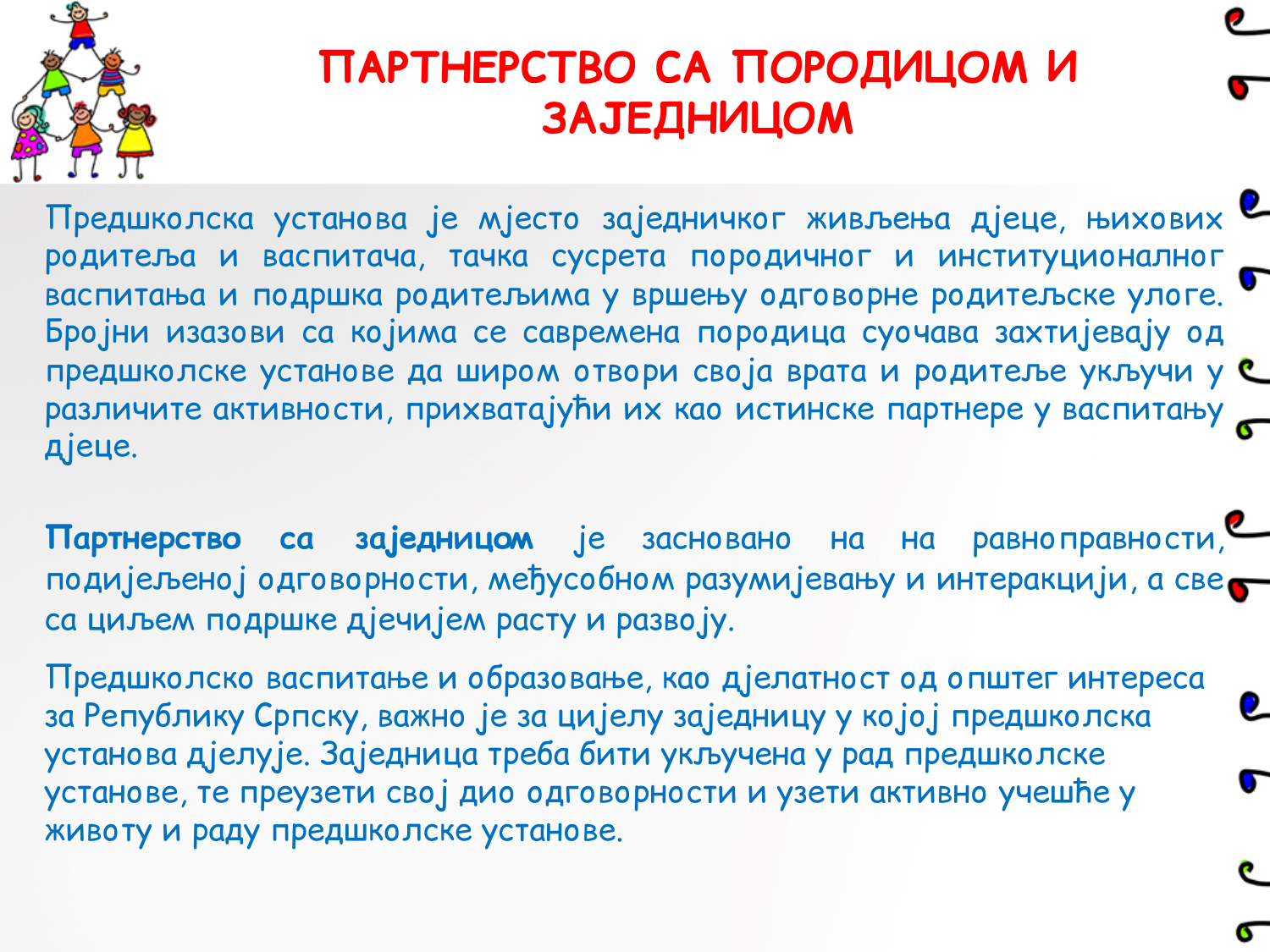

# ПАРТНЕРСТВО СА ПОРОДИЦОМ И ЗАЈЕДНИЦОМ
Предшколска установа je мјесто заједничког живљења дјеце, њихових родитеља и васпитача, тачка сусрета породичног и институционалног васпитања и подршка родитељима у вршењу одговорне родитељске улоге. Бројни изазови са којима се савремена породица суочава захтијевају од предшколске установе да широм отвори своја врата и родитеље укључи у различите активности, прихватајући их као истинске партнере у васпитању дјеце.

Партнерство са заједницом је засновано на на равноправности, подијељеној одговорности, међусобном разумијевању и интеракцији, а све са циљем подршке дјечијем расту и развоју.
Предшколско васпитање и образовање, као дјелатност од општег интереса за Републику Српску, важно је за цијелу заједницу у којој предшколска установа дјелује. Заједница треба бити укључена у рад предшколске установе, те преузети свој дио одговорности и узети активно учешће у животу и раду предшколске установе.